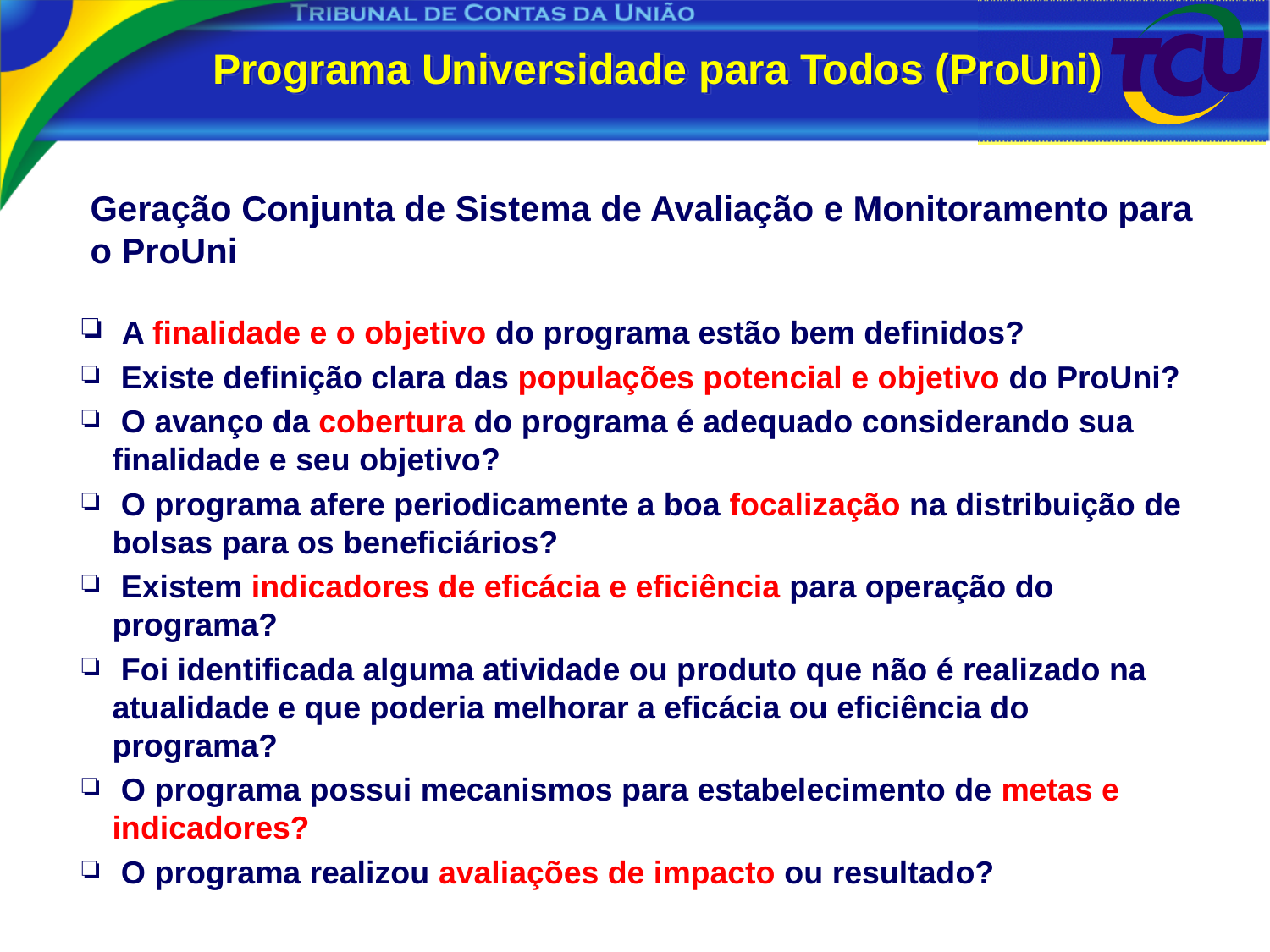

Programa Universidade para Todos (ProUni)
Geração Conjunta de Sistema de Avaliação e Monitoramento para o ProUni
 A finalidade e o objetivo do programa estão bem definidos?
 Existe definição clara das populações potencial e objetivo do ProUni?
 O avanço da cobertura do programa é adequado considerando sua finalidade e seu objetivo?
 O programa afere periodicamente a boa focalização na distribuição de bolsas para os beneficiários?
 Existem indicadores de eficácia e eficiência para operação do programa?
 Foi identificada alguma atividade ou produto que não é realizado na atualidade e que poderia melhorar a eficácia ou eficiência do programa?
 O programa possui mecanismos para estabelecimento de metas e indicadores?
 O programa realizou avaliações de impacto ou resultado?